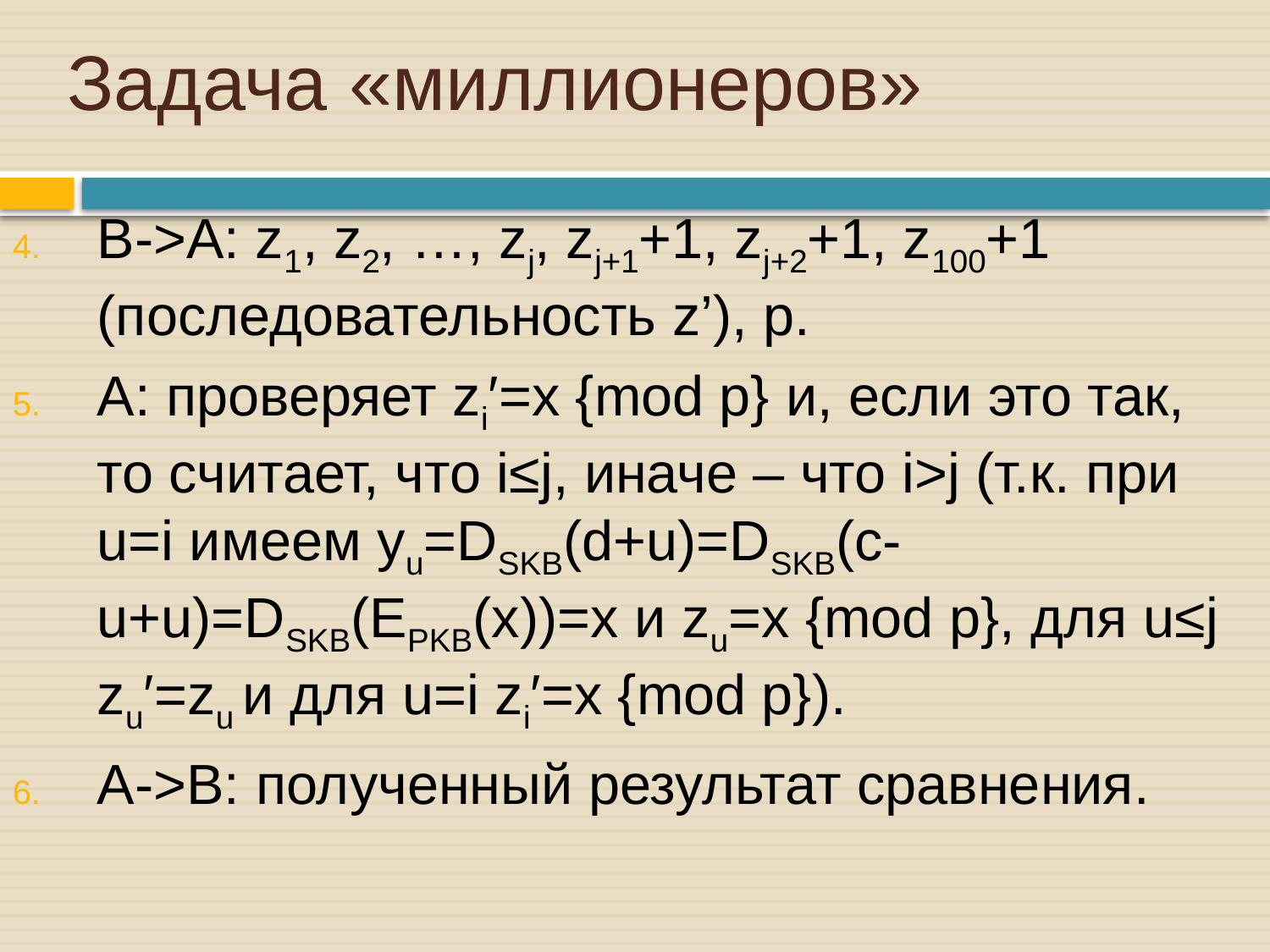

# Задача «миллионеров»
B->A: z1, z2, …, zj, zj+1+1, zj+2+1, z100+1 (последовательность z’), p.
A: проверяет zi′=x {mod p} и, если это так, то считает, что i≤j, иначе – что i>j (т.к. при u=i имеем yu=DSKB(d+u)=DSKB(c-u+u)=DSKB(EPKB(x))=x и zu=x {mod p}, для u≤j zu′=zu и для u=i zi′=x {mod p}).
A->B: полученный результат сравнения.